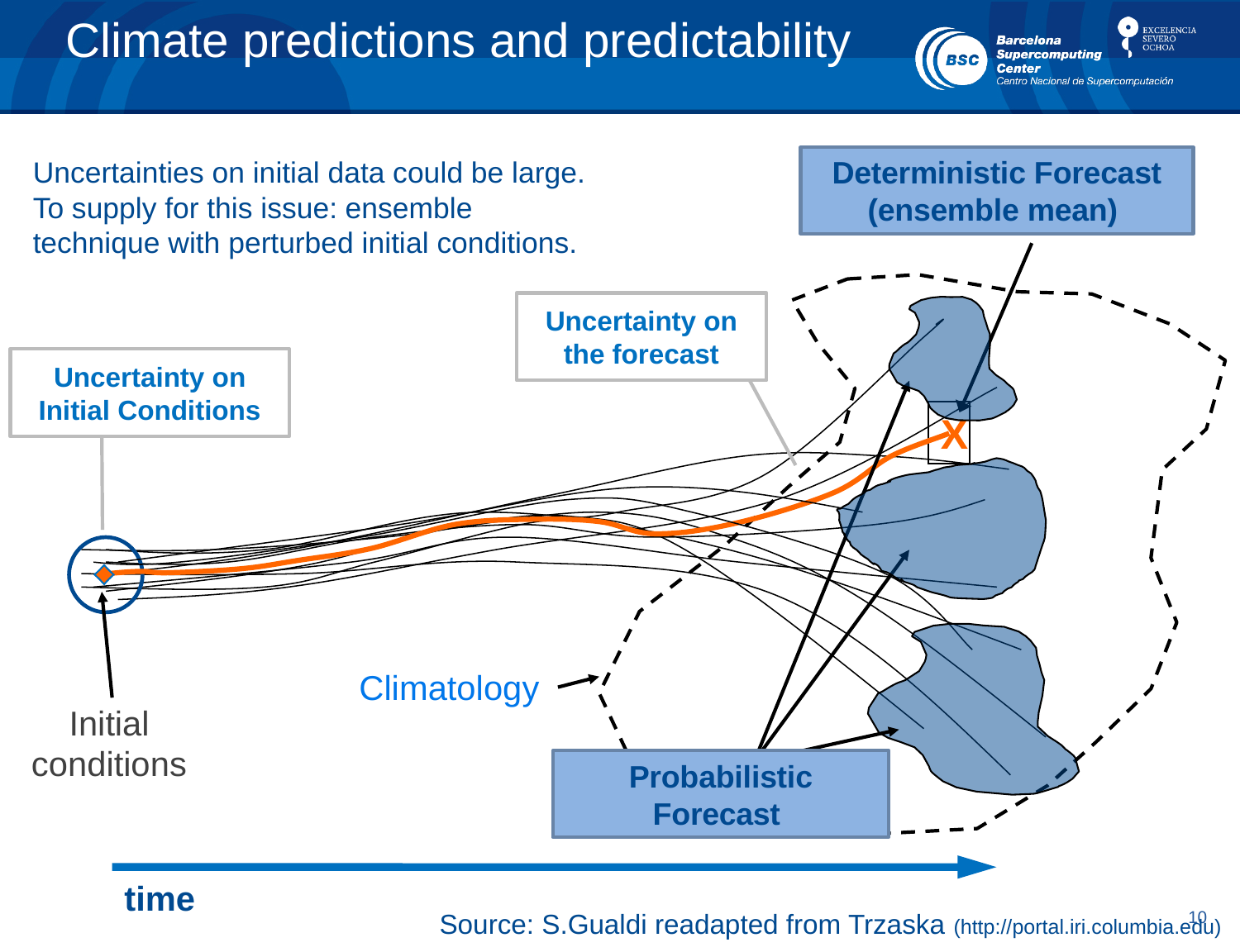

# Climate predictions and predictability
Deterministic Forecast (ensemble mean)

X

Uncertainties on initial data could be large. To supply for this issue: ensemble technique with perturbed initial conditions.

Climatology

Uncertainty on the forecast
Uncertainty on Initial Conditions

Probabilistic Forecast

Initial conditions

time
Source: S.Gualdi readapted from Trzaska (http://portal.iri.columbia.edu)